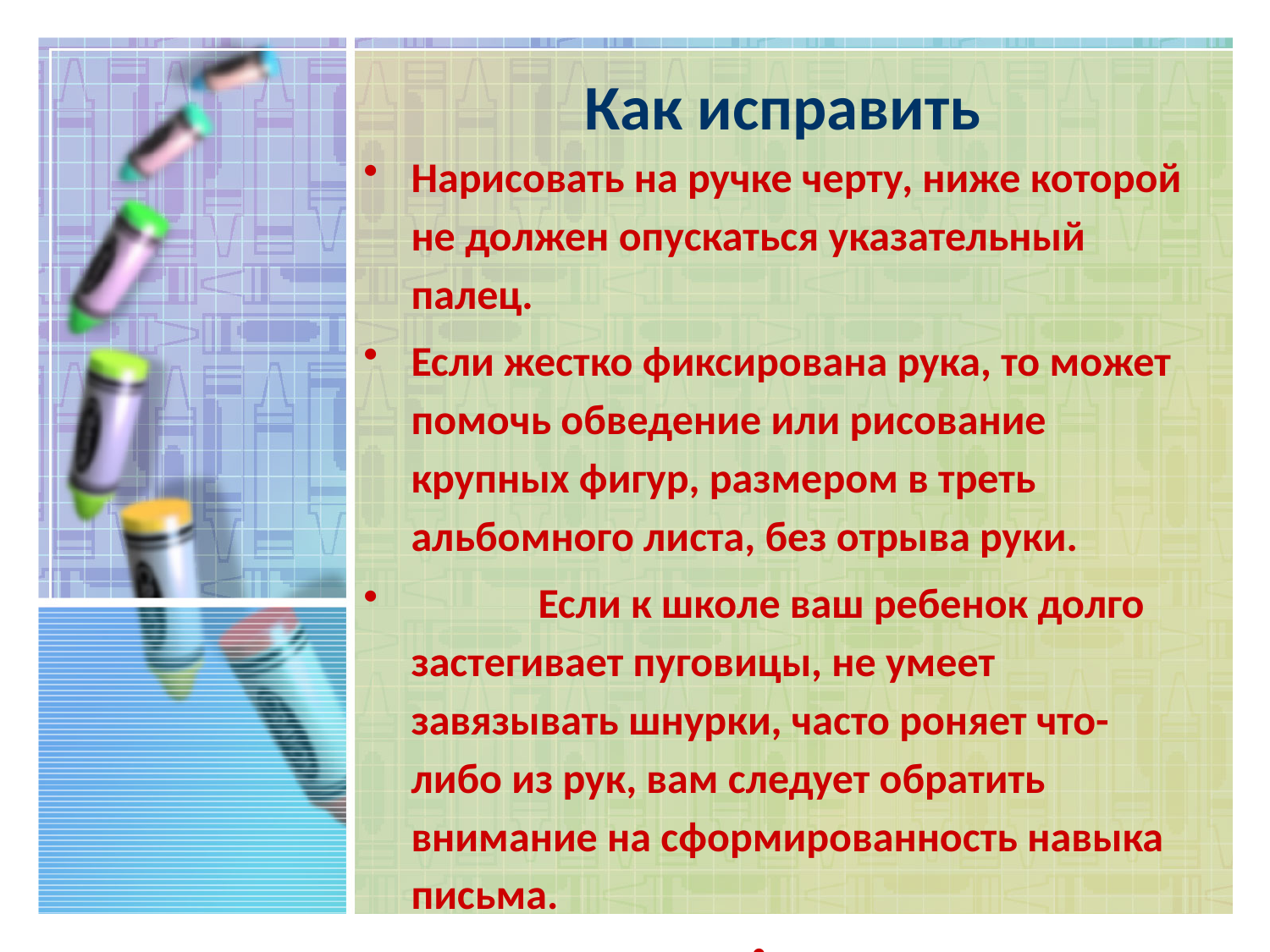

# Как исправить
Нарисовать на ручке черту, ниже которой не должен опускаться указательный палец.
Если жестко фиксирована рука, то может помочь обведение или рисование крупных фигур, размером в треть альбомного листа, без отрыва руки.
	Если к школе ваш ребенок долго застегивает пуговицы, не умеет завязывать шнурки, часто роняет что-либо из рук, вам следует обратить внимание на сформированность навыка письма.